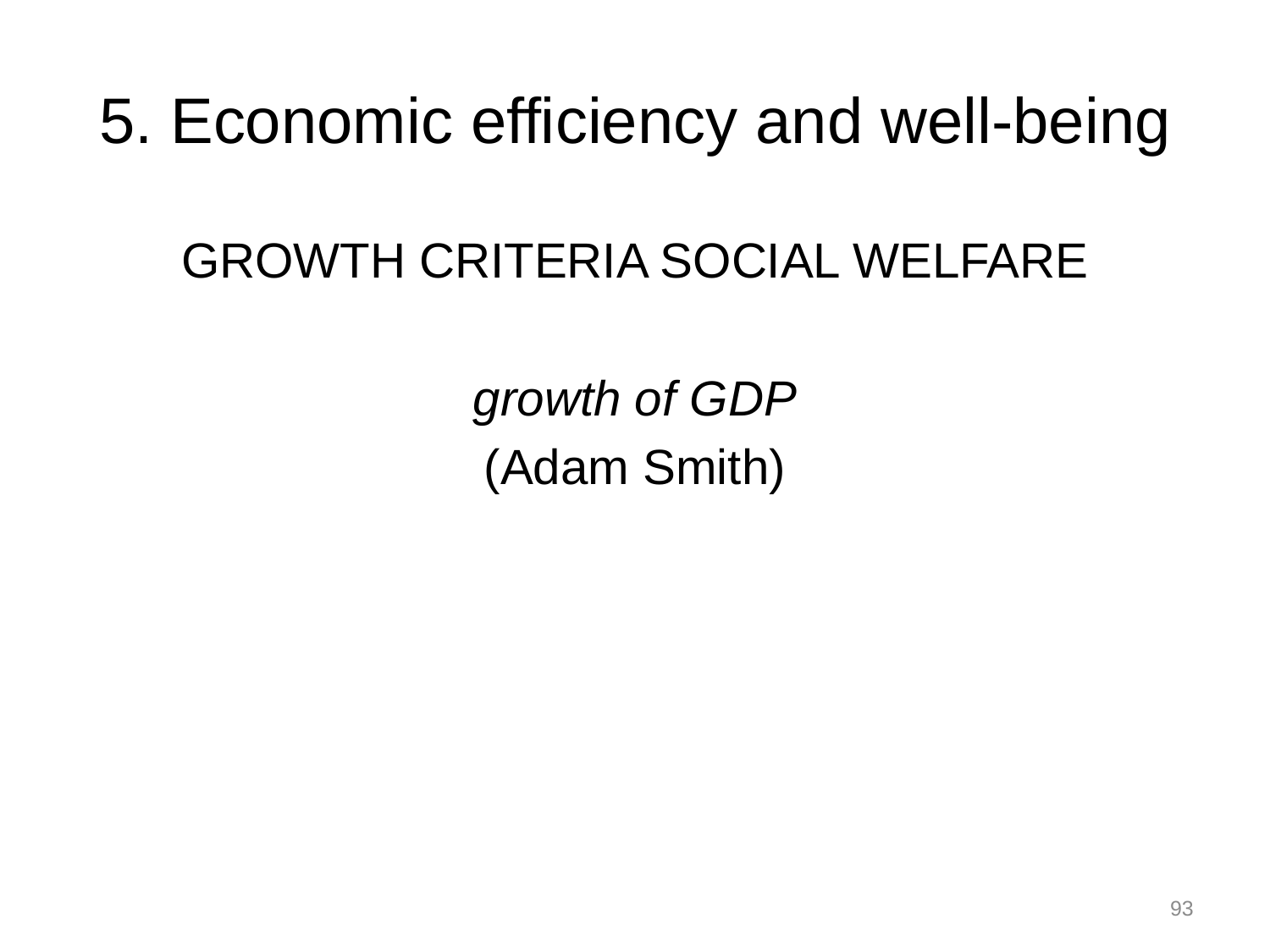

# 5. Economic efficiency and well-being
GROWTH CRITERIA SOCIAL WELFARE

growth of GDP
(Adam Smith)
93